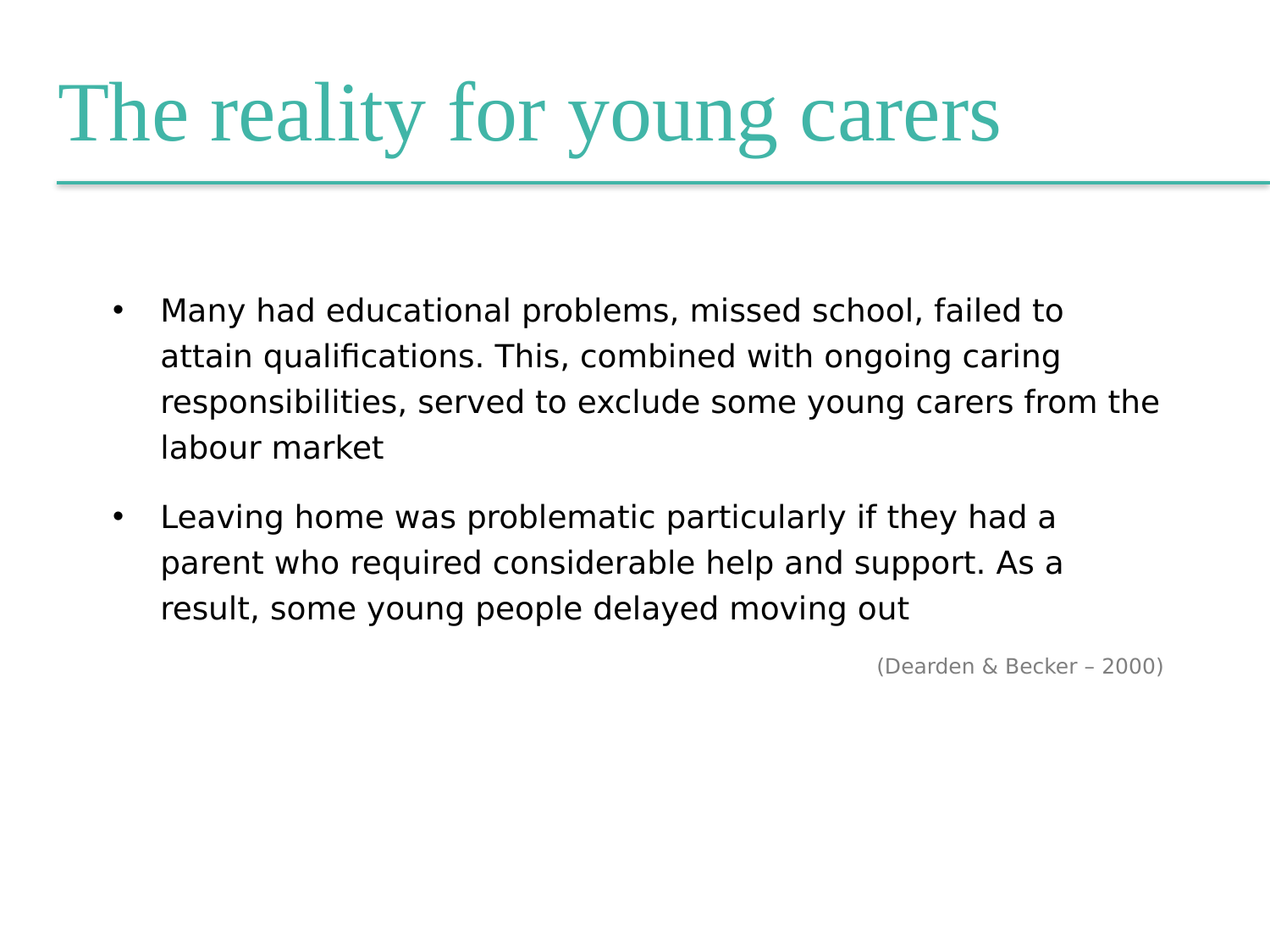

The reality for young carers
Many had educational problems, missed school, failed to attain qualifications. This, combined with ongoing caring responsibilities, served to exclude some young carers from the labour market
Leaving home was problematic particularly if they had a parent who required considerable help and support. As a result, some young people delayed moving out
(Dearden & Becker – 2000)